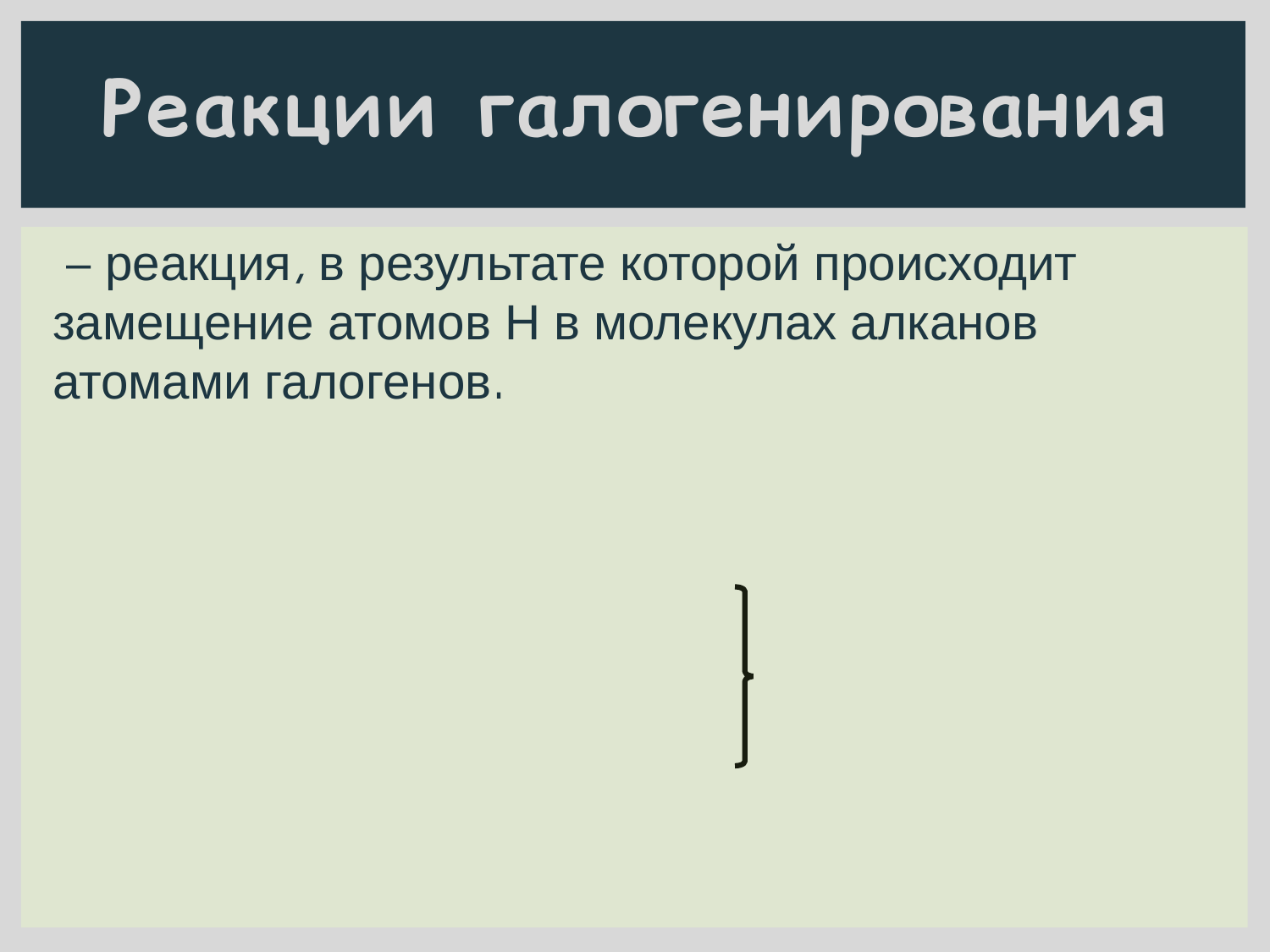

# Реакции галогенирования
 – реакция, в результате которой происходит замещение атомов Н в молекулах алканов атомами галогенов.
| галогены |  |  |
| --- | --- | --- |
| фтор F2 | фторирование | приводит к разрушению у/в цепи |
| хлор Cl2 | хлорирование | имеют большое практическое значение |
| бром Br2 | бромирование |  |
| йод I2 | иодирование | практически не осуществимо |

27
31.10.2014